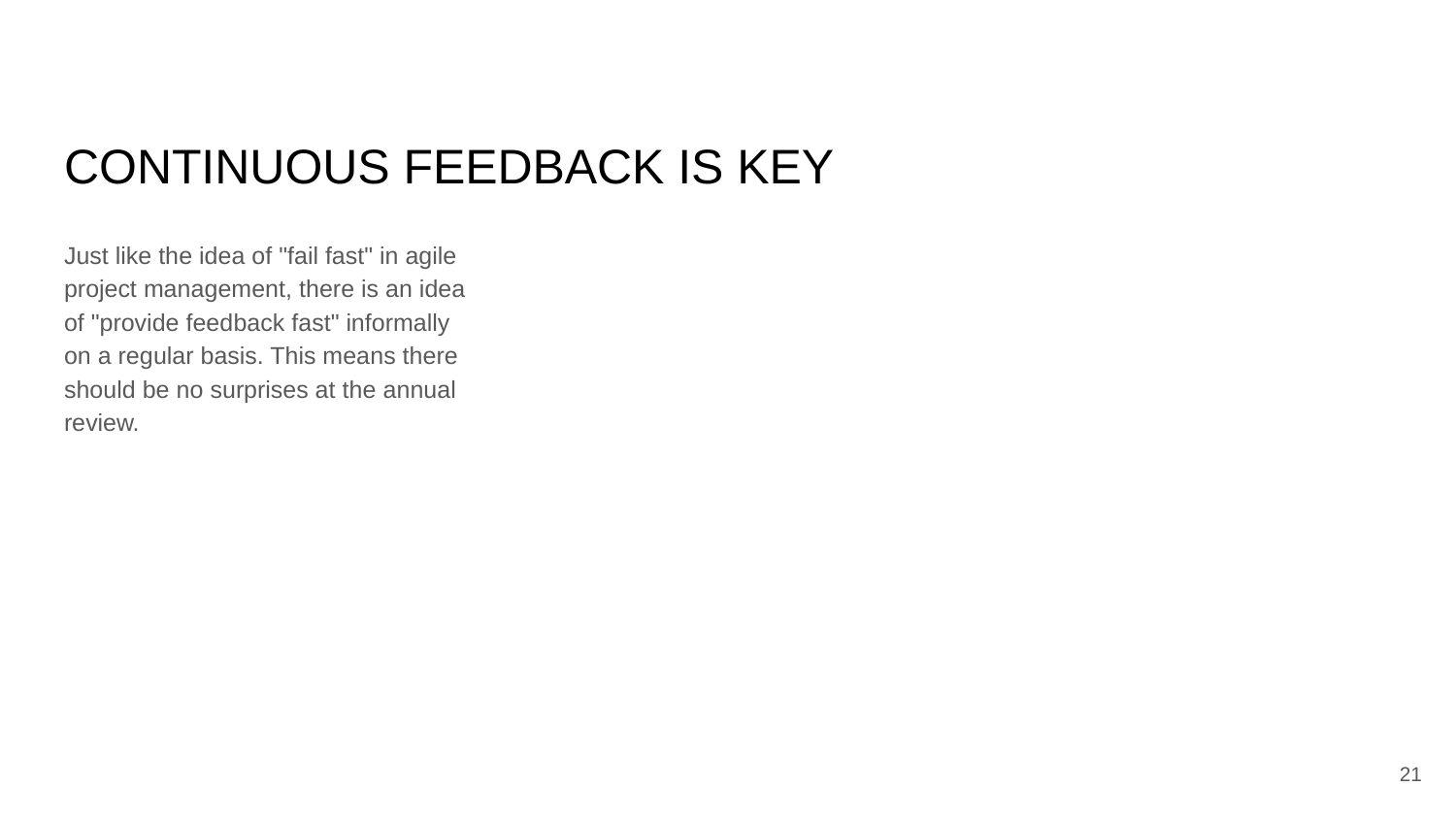

# CONTINUOUS FEEDBACK IS KEY
Just like the idea of "fail fast" in agile project management, there is an idea of "provide feedback fast" informally on a regular basis. This means there should be no surprises at the annual review.
21